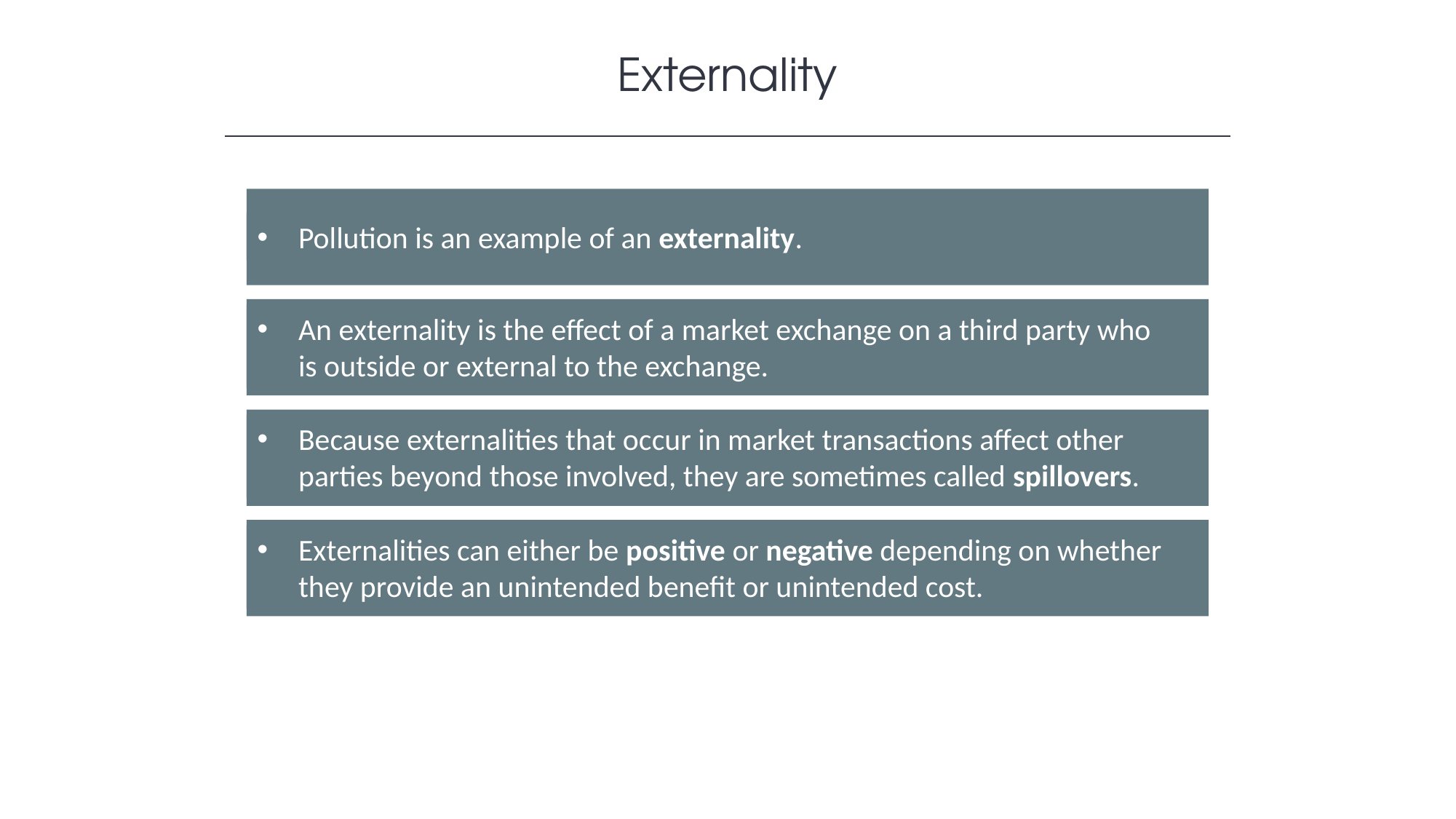

Externality

Pollution is an example of an externality.

An externality is the effect of a market exchange on a third party who is outside or external to the exchange.

Because externalities that occur in market transactions affect other parties beyond those involved, they are sometimes called spillovers.

Externalities can either be positive or negative depending on whether they provide an unintended benefit or unintended cost.